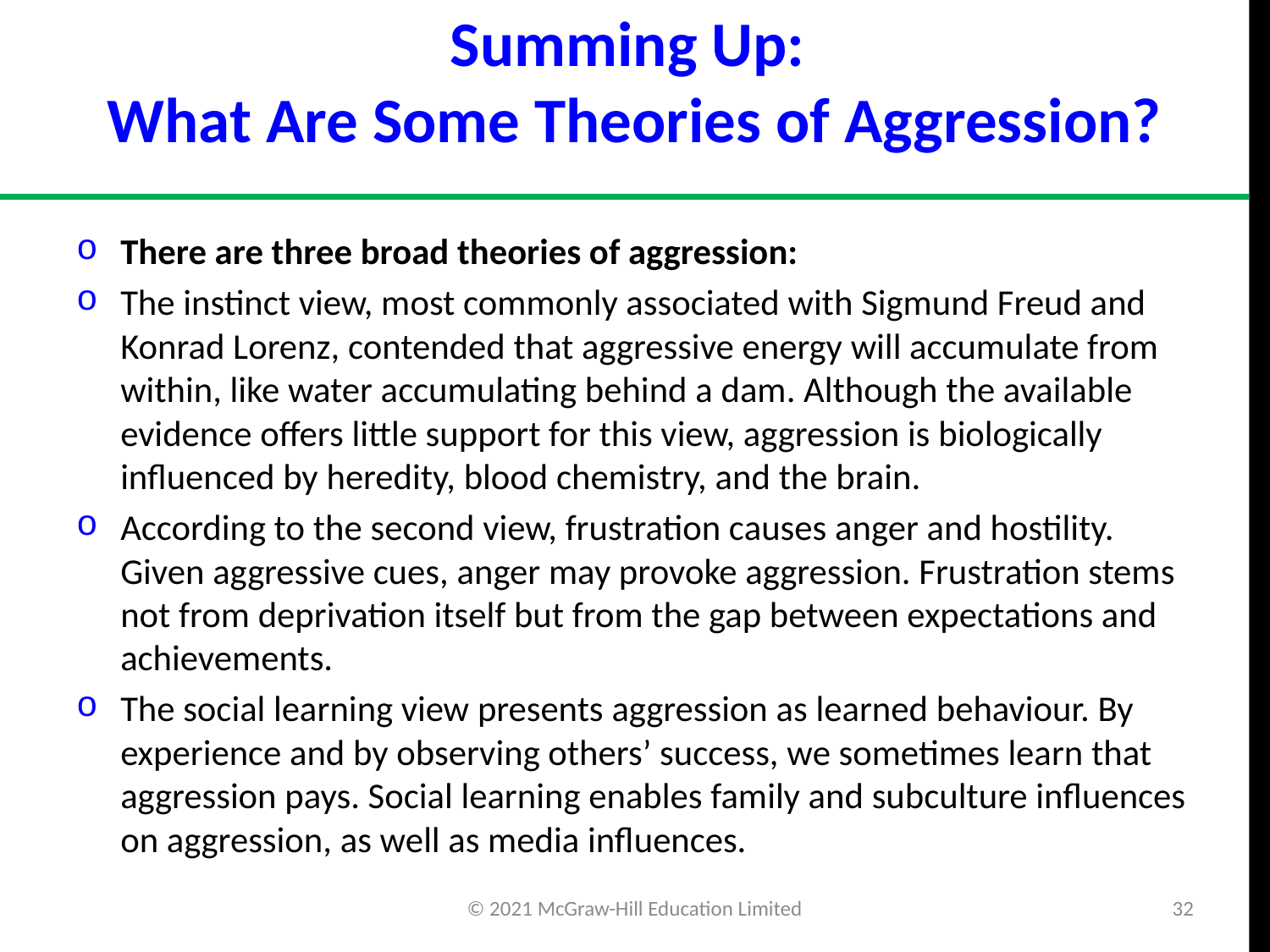

# Summing Up: What Are Some Theories of Aggression?
There are three broad theories of aggression:
The instinct view, most commonly associated with Sigmund Freud and Konrad Lorenz, contended that aggressive energy will accumulate from within, like water accumulating behind a dam. Although the available evidence offers little support for this view, aggression is biologically influenced by heredity, blood chemistry, and the brain.
According to the second view, frustration causes anger and hostility. Given aggressive cues, anger may provoke aggression. Frustration stems not from deprivation itself but from the gap between expectations and achievements.
The social learning view presents aggression as learned behaviour. By experience and by observing others’ success, we sometimes learn that aggression pays. Social learning enables family and subculture influences on aggression, as well as media influences.
© 2021 McGraw-Hill Education Limited
32